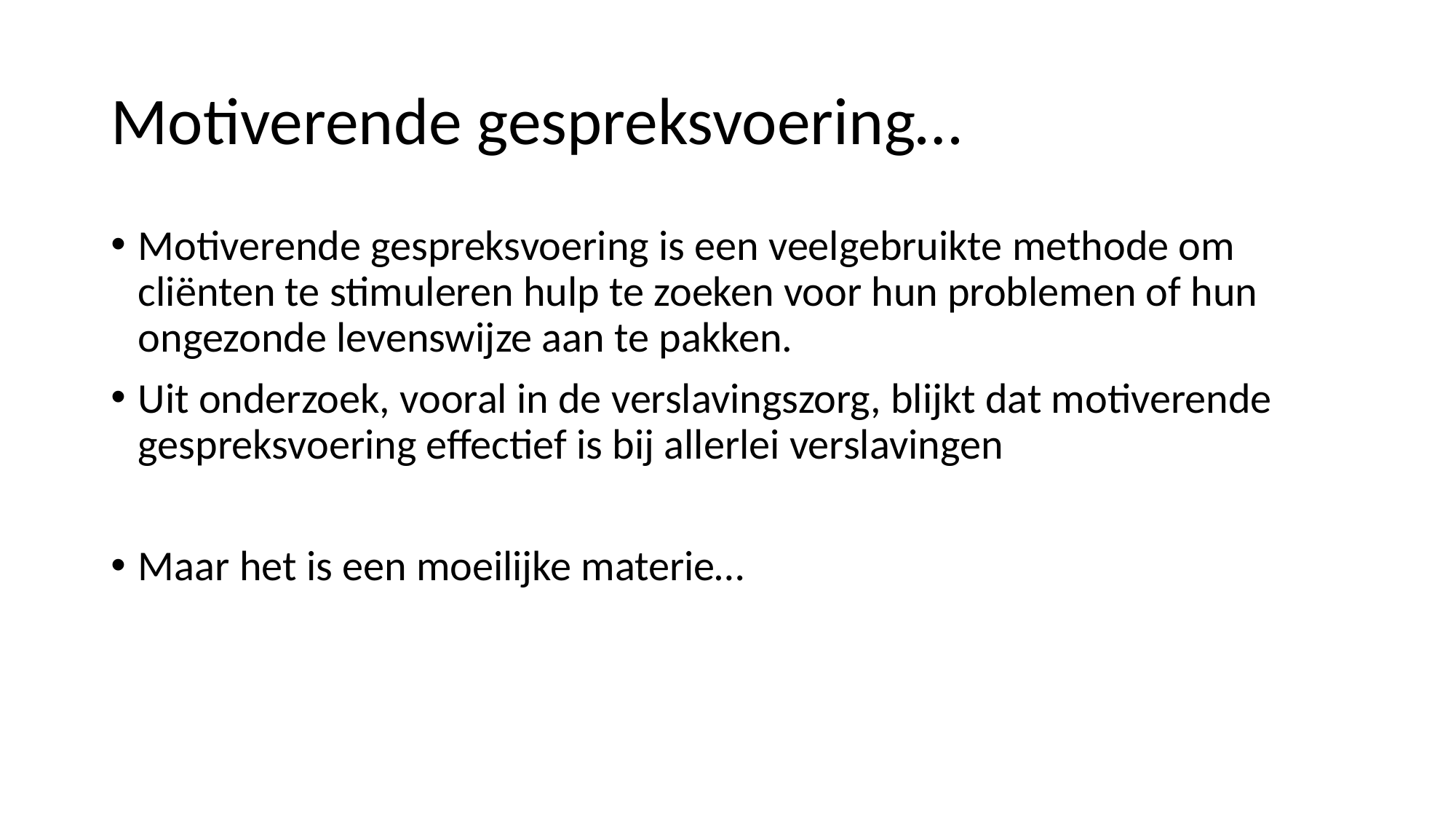

# Motiverende gespreksvoering…
Motiverende gespreksvoering is een veelgebruikte methode om cliënten te stimuleren hulp te zoeken voor hun problemen of hun ongezonde levenswijze aan te pakken.
Uit onderzoek, vooral in de verslavingszorg, blijkt dat motiverende gespreksvoering effectief is bij allerlei verslavingen

Maar het is een moeilijke materie…